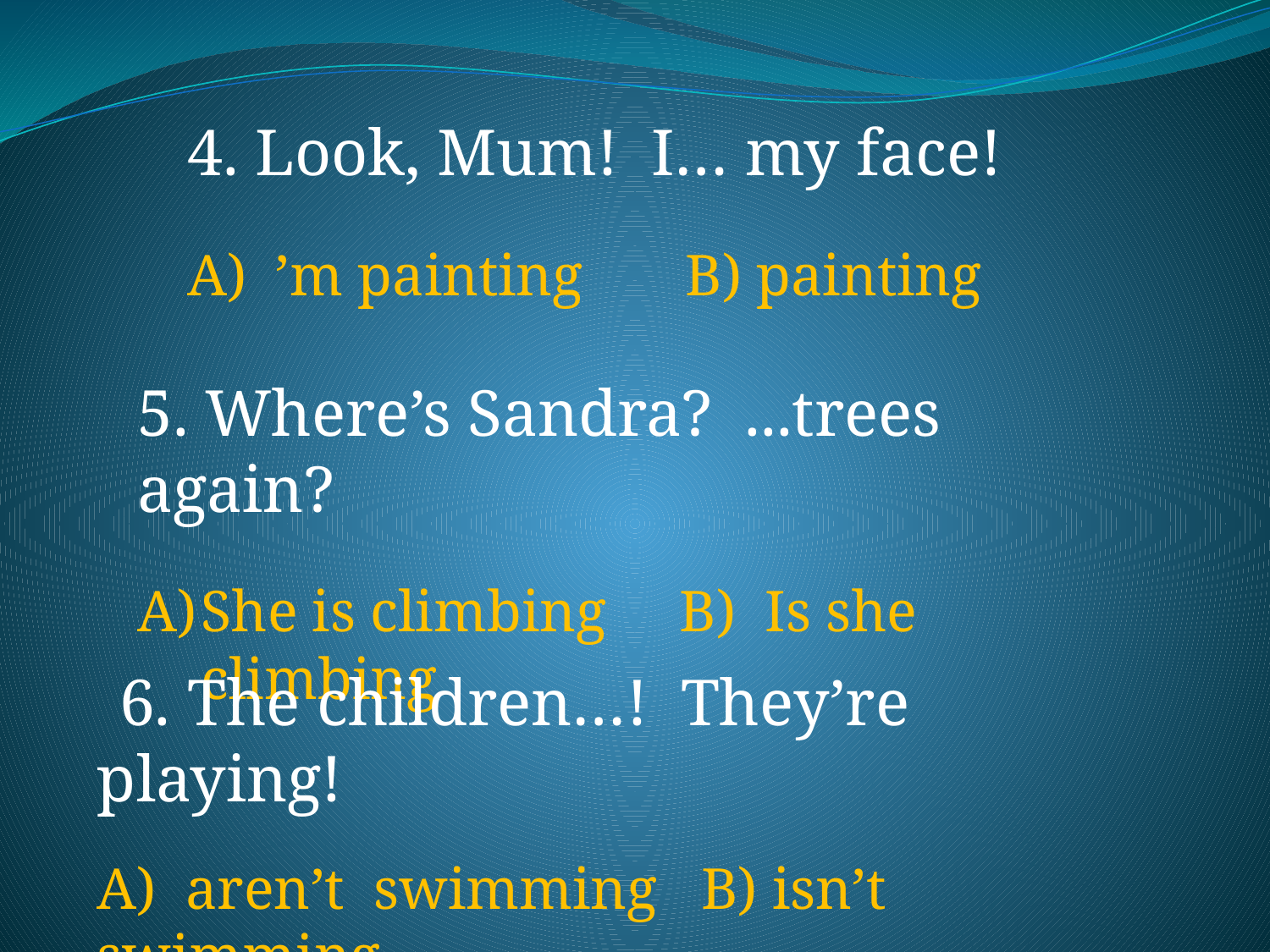

4. Look, Mum!  I… my face!

A)  ’m painting       B) painting
5. Where’s Sandra?  ...trees again?

She is climbing     B)  Is she climbing

  6. The children…!  They’re  playing!

A)  aren’t  swimming   B) isn’t  swimming